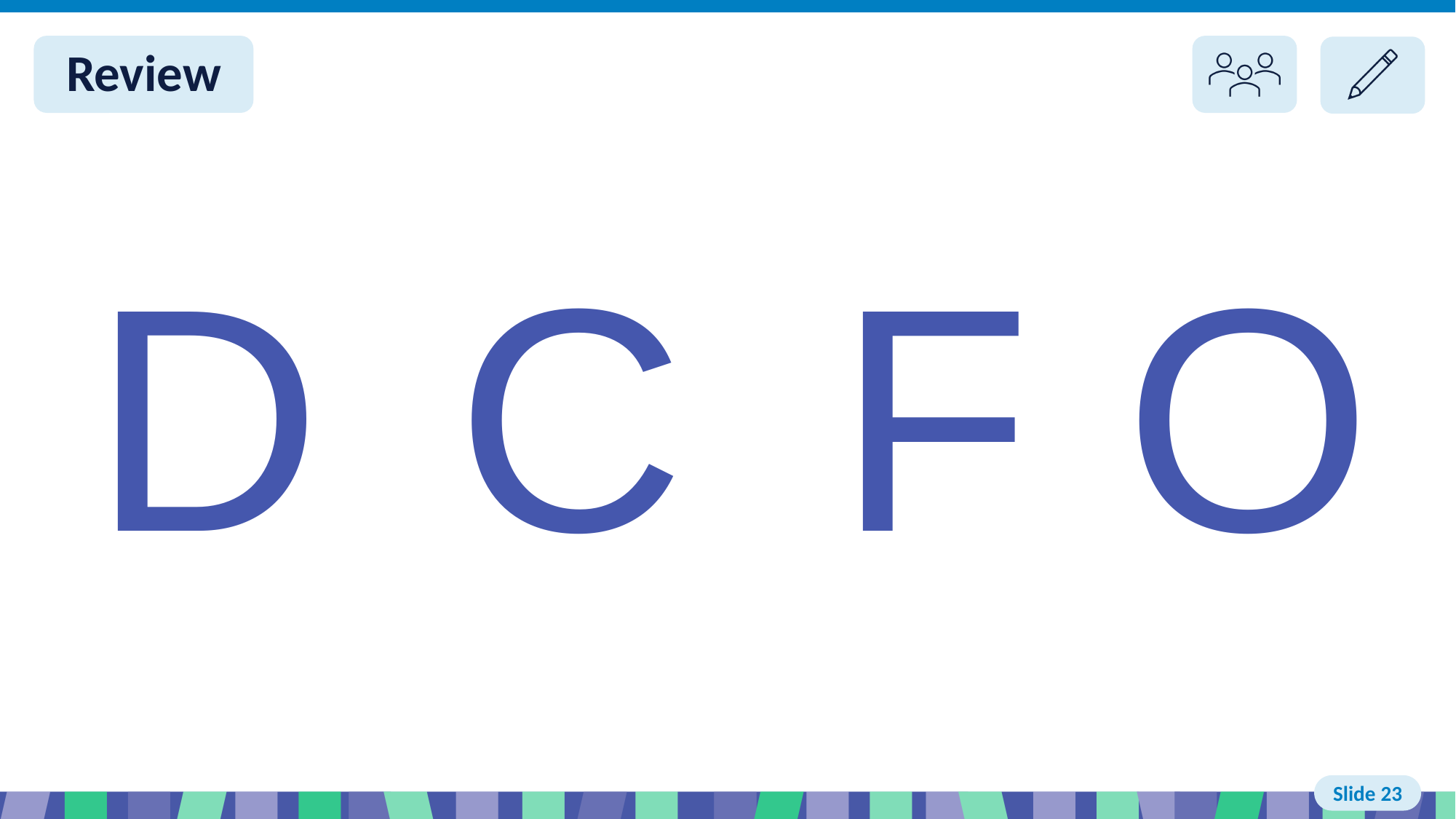

# Slide 23 Review
C
O
D
F